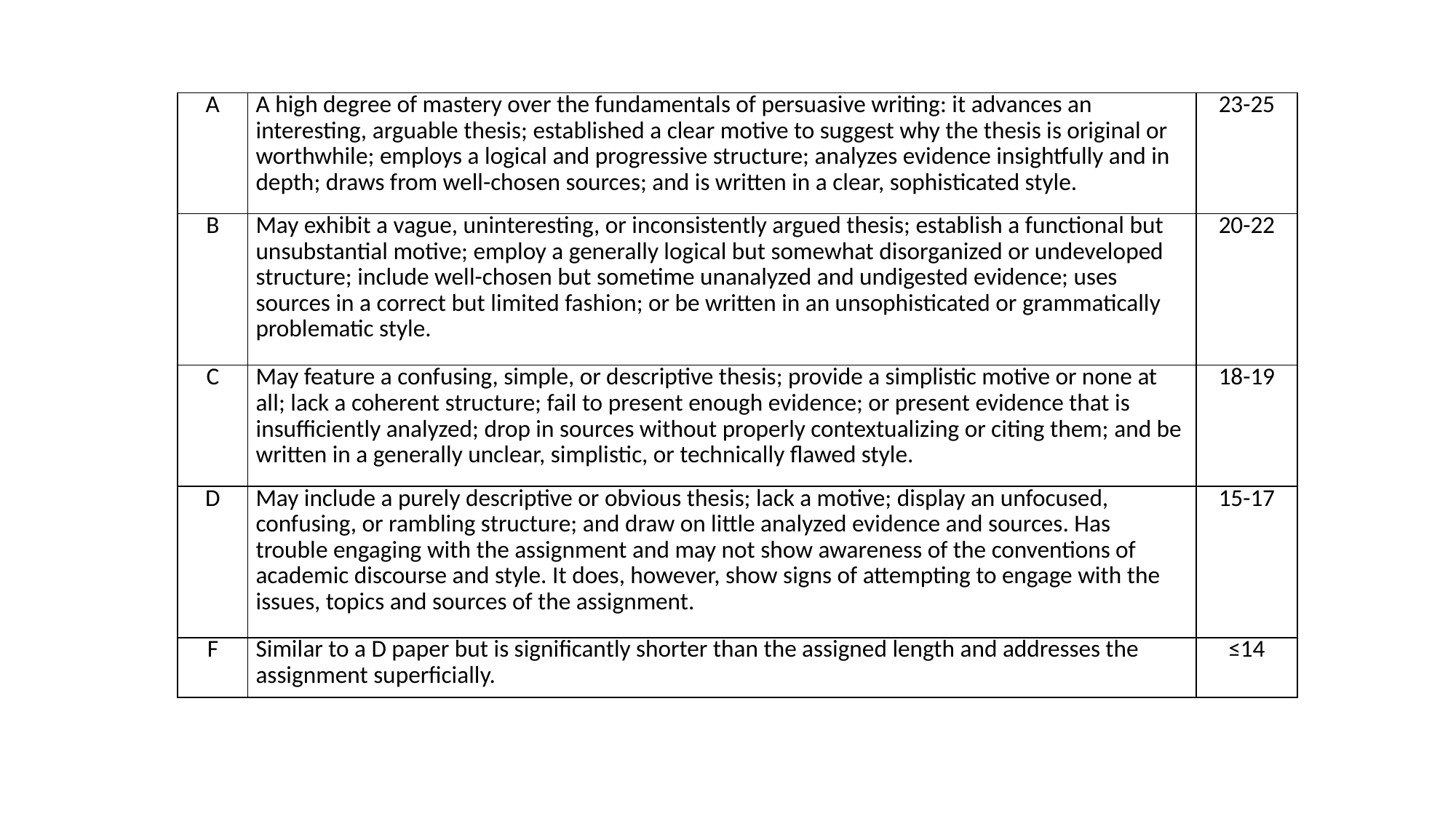

| A | A high degree of mastery over the fundamentals of persuasive writing: it advances an interesting, arguable thesis; established a clear motive to suggest why the thesis is original or worthwhile; employs a logical and progressive structure; analyzes evidence insightfully and in depth; draws from well-chosen sources; and is written in a clear, sophisticated style. | 23-25 |
| --- | --- | --- |
| B | May exhibit a vague, uninteresting, or inconsistently argued thesis; establish a functional but unsubstantial motive; employ a generally logical but somewhat disorganized or undeveloped structure; include well-chosen but sometime unanalyzed and undigested evidence; uses sources in a correct but limited fashion; or be written in an unsophisticated or grammatically problematic style. | 20-22 |
| C | May feature a confusing, simple, or descriptive thesis; provide a simplistic motive or none at all; lack a coherent structure; fail to present enough evidence; or present evidence that is insufficiently analyzed; drop in sources without properly contextualizing or citing them; and be written in a generally unclear, simplistic, or technically flawed style. | 18-19 |
| D | May include a purely descriptive or obvious thesis; lack a motive; display an unfocused, confusing, or rambling structure; and draw on little analyzed evidence and sources. Has trouble engaging with the assignment and may not show awareness of the conventions of academic discourse and style. It does, however, show signs of attempting to engage with the issues, topics and sources of the assignment. | 15-17 |
| F | Similar to a D paper but is significantly shorter than the assigned length and addresses the assignment superficially. | ≤14 |